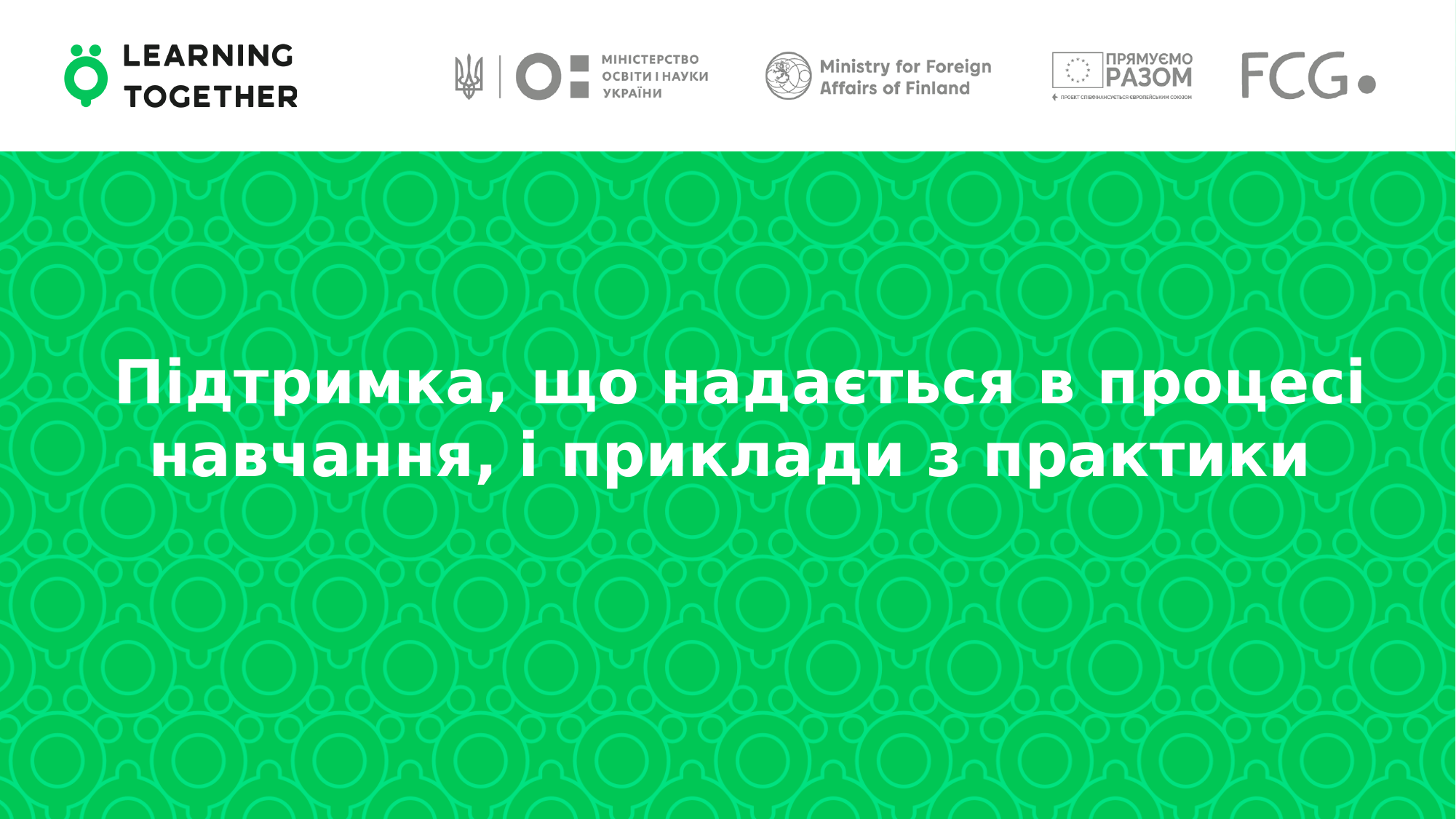

Підтримка, що надається в процесі навчання, і приклади з практики